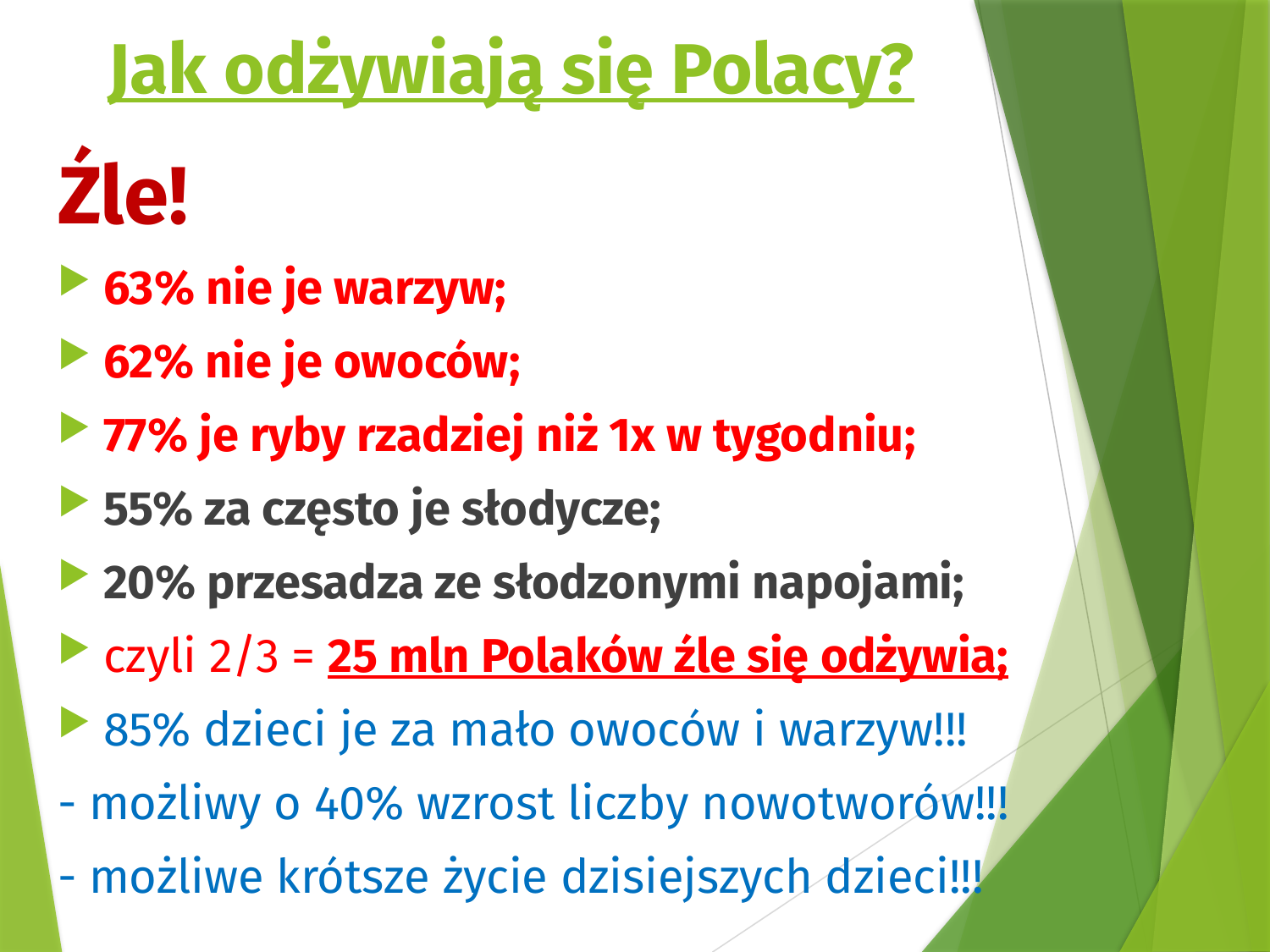

# Jak odżywiają się Polacy?
Źle!
63% nie je warzyw;
62% nie je owoców;
77% je ryby rzadziej niż 1x w tygodniu;
55% za często je słodycze;
20% przesadza ze słodzonymi napojami;
czyli 2/3 = 25 mln Polaków źle się odżywia;
85% dzieci je za mało owoców i warzyw!!!
- możliwy o 40% wzrost liczby nowotworów!!!
- możliwe krótsze życie dzisiejszych dzieci!!!